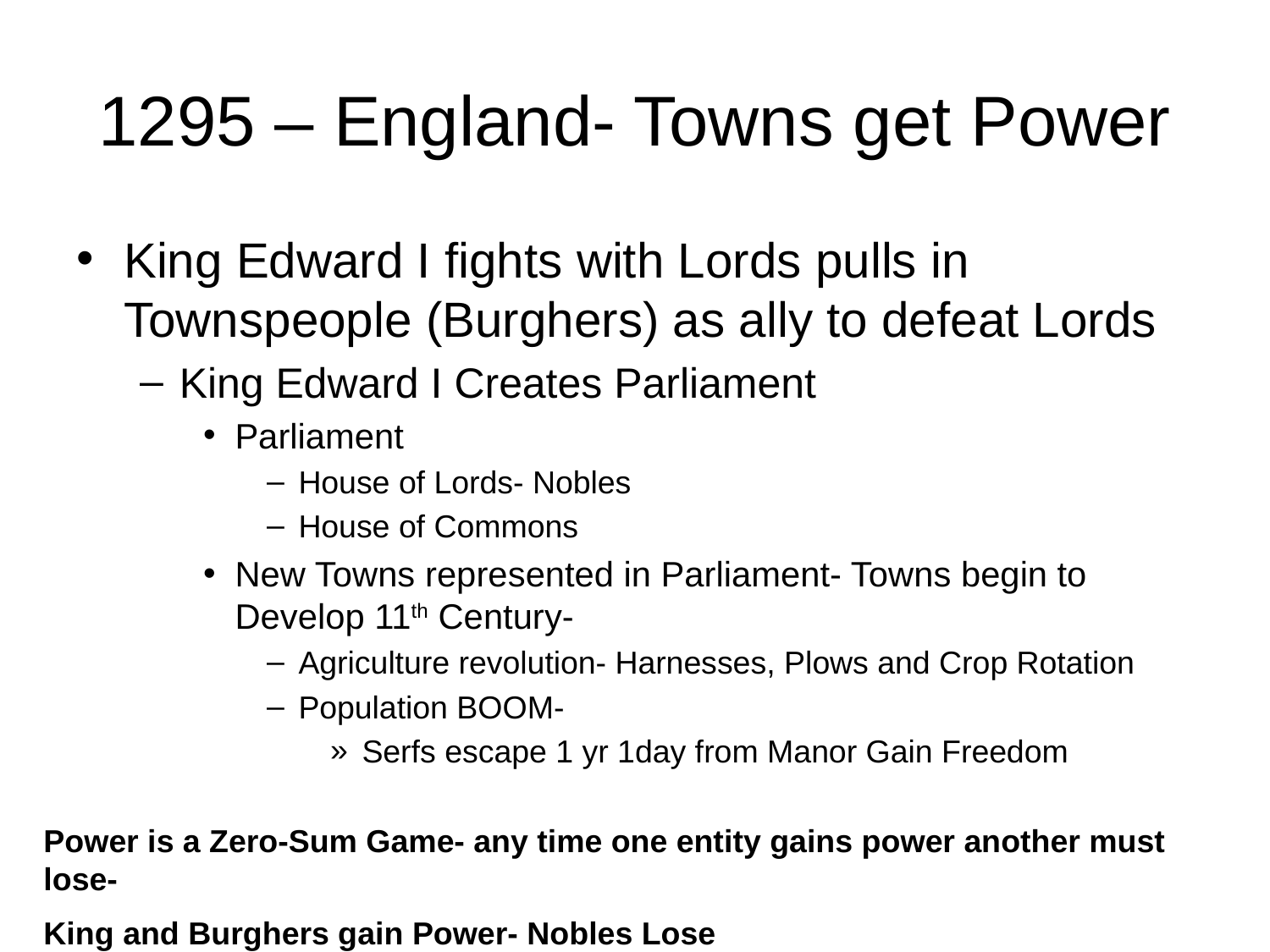

# 1295 – England- Towns get Power
King Edward I fights with Lords pulls in Townspeople (Burghers) as ally to defeat Lords
King Edward I Creates Parliament
Parliament
House of Lords- Nobles
House of Commons
New Towns represented in Parliament- Towns begin to Develop 11th Century-
Agriculture revolution- Harnesses, Plows and Crop Rotation
Population BOOM-
Serfs escape 1 yr 1day from Manor Gain Freedom
Power is a Zero-Sum Game- any time one entity gains power another must lose-
King and Burghers gain Power- Nobles Lose